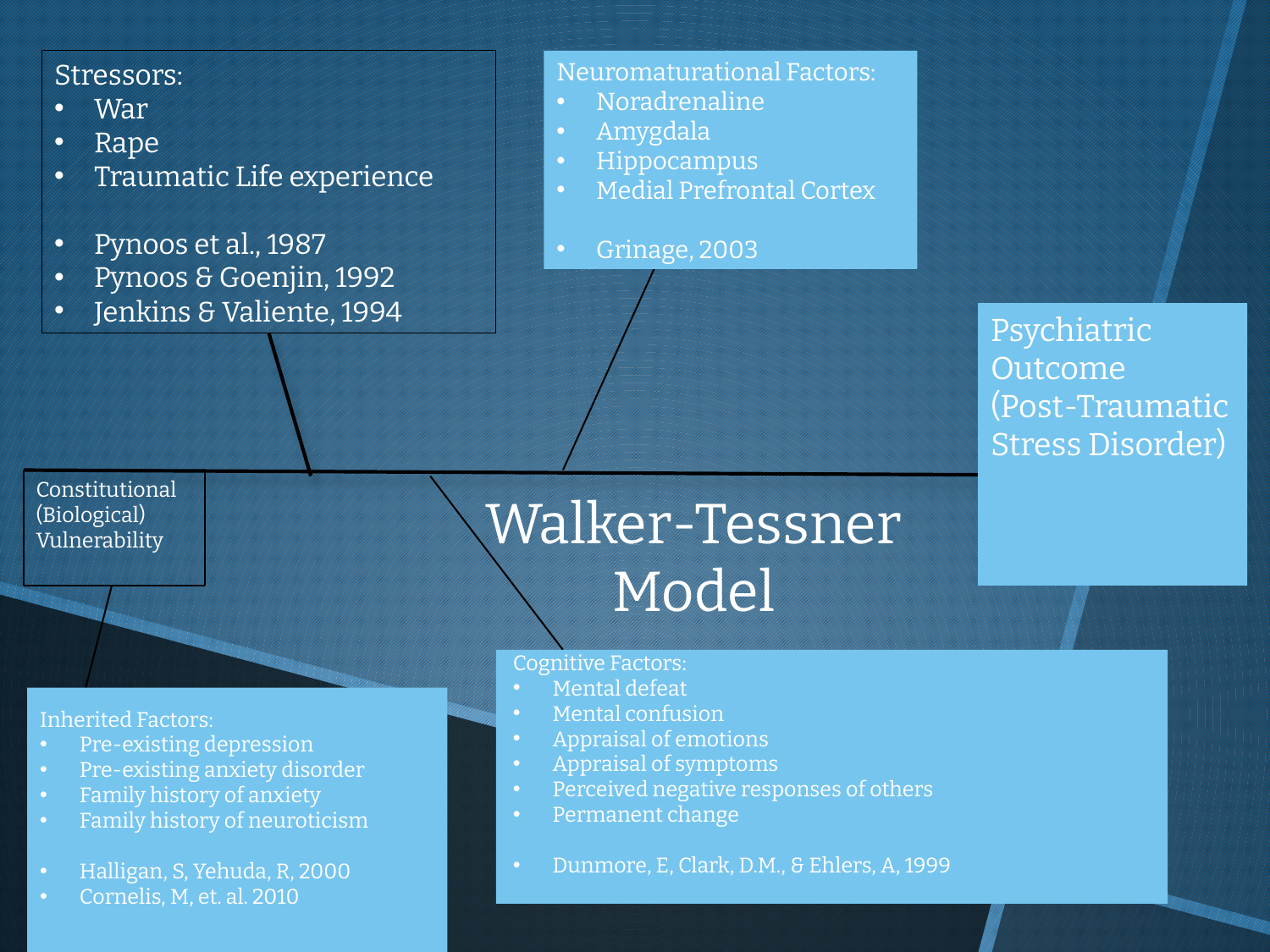

Stressors:
War
Rape
Traumatic Life experience

Pynoos et al., 1987
Pynoos & Goenjin, 1992
Jenkins & Valiente, 1994
Neuromaturational Factors:
Noradrenaline
Amygdala
Hippocampus
Medial Prefrontal Cortex

Grinage, 2003

Psychiatric Outcome
(Post-Traumatic Stress Disorder)
Constitutional (Biological) Vulnerability
Walker-Tessner Model
Cognitive Factors:
Mental defeat
Mental confusion
Appraisal of emotions
Appraisal of symptoms
Perceived negative responses of others
Permanent change

Dunmore, E, Clark, D.M., & Ehlers, A, 1999

Inherited Factors:
Pre-existing depression
Pre-existing anxiety disorder
Family history of anxiety
Family history of neuroticism

Halligan, S, Yehuda, R, 2000
Cornelis, M, et. al. 2010